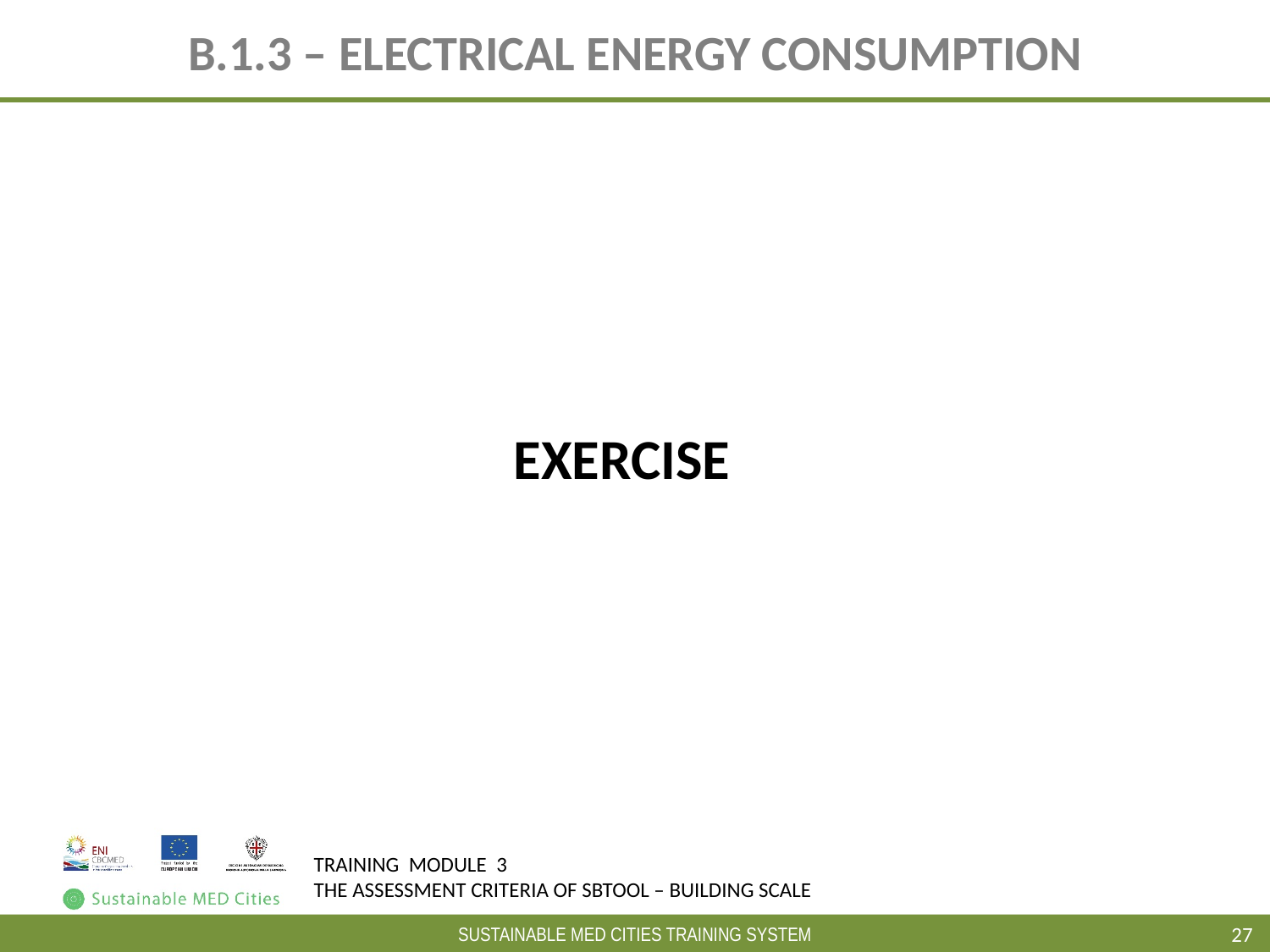

# B.1.3 – ELECTRICAL ENERGY CONSUMPTION

EXERCISE
27